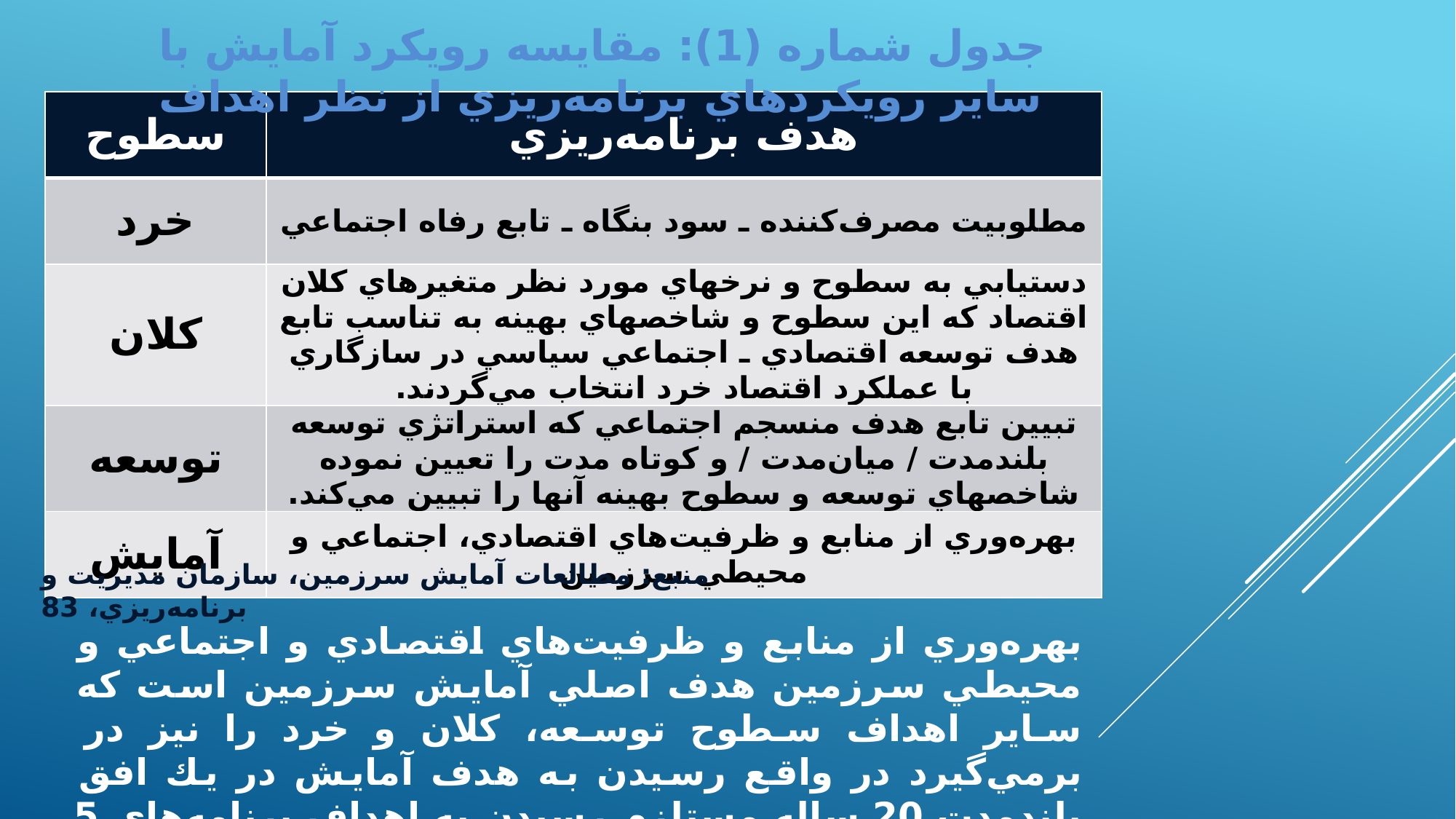

جدول شماره (1): مقايسه رويكرد آمايش با ساير رويكردهاي برنامه‌ريزي از نظر اهداف
| سطوح | هدف برنامه‌ريزي |
| --- | --- |
| خرد | مطلوبيت مصرف‌كننده ـ سود بنگاه ـ تابع رفاه اجتماعي |
| كلان | دستيابي به سطوح و نرخهاي مورد نظر متغيرهاي كلان اقتصاد كه اين سطوح و شاخصهاي بهينه به تناسب تابع هدف توسعه اقتصادي ـ اجتماعي سياسي در سازگاري با عملكرد اقتصاد خرد انتخاب مي‌گردند. |
| توسعه | تبيين تابع هدف منسجم اجتماعي كه استراتژي توسعه بلندمدت / ميان‌مدت / و كوتاه مدت را تعيين نموده شاخصهاي توسعه و سطوح بهينه آنها را تبيين مي‌كند. |
| آمايش | بهره‌وري از منابع و ظرفيت‌هاي اقتصادي، اجتماعي و محيطي سرزمين |
منبع: مطالعات آمايش سرزمين، سازمان مديريت و برنامه‌ريزي، 83
بهره‌وري از منابع و ظرفيت‌هاي اقتصادي و اجتماعي و محيطي سرزمين هدف اصلي آمايش سرزمين است كه ساير اهداف سطوح توسعه، كلان و خرد را نيز در برمي‌گيرد در واقع رسيدن به هدف آمايش در يك افق بلندمدت 20 ساله مستلزم رسيدن به اهداف برنامه‌هاي 5 ساله، سالانه، بخشي و منطقه‌اي است و ضروري است جهت‌گيري اين برنامه‌ها در راستاي اهداف آمايش صورت گيرد.